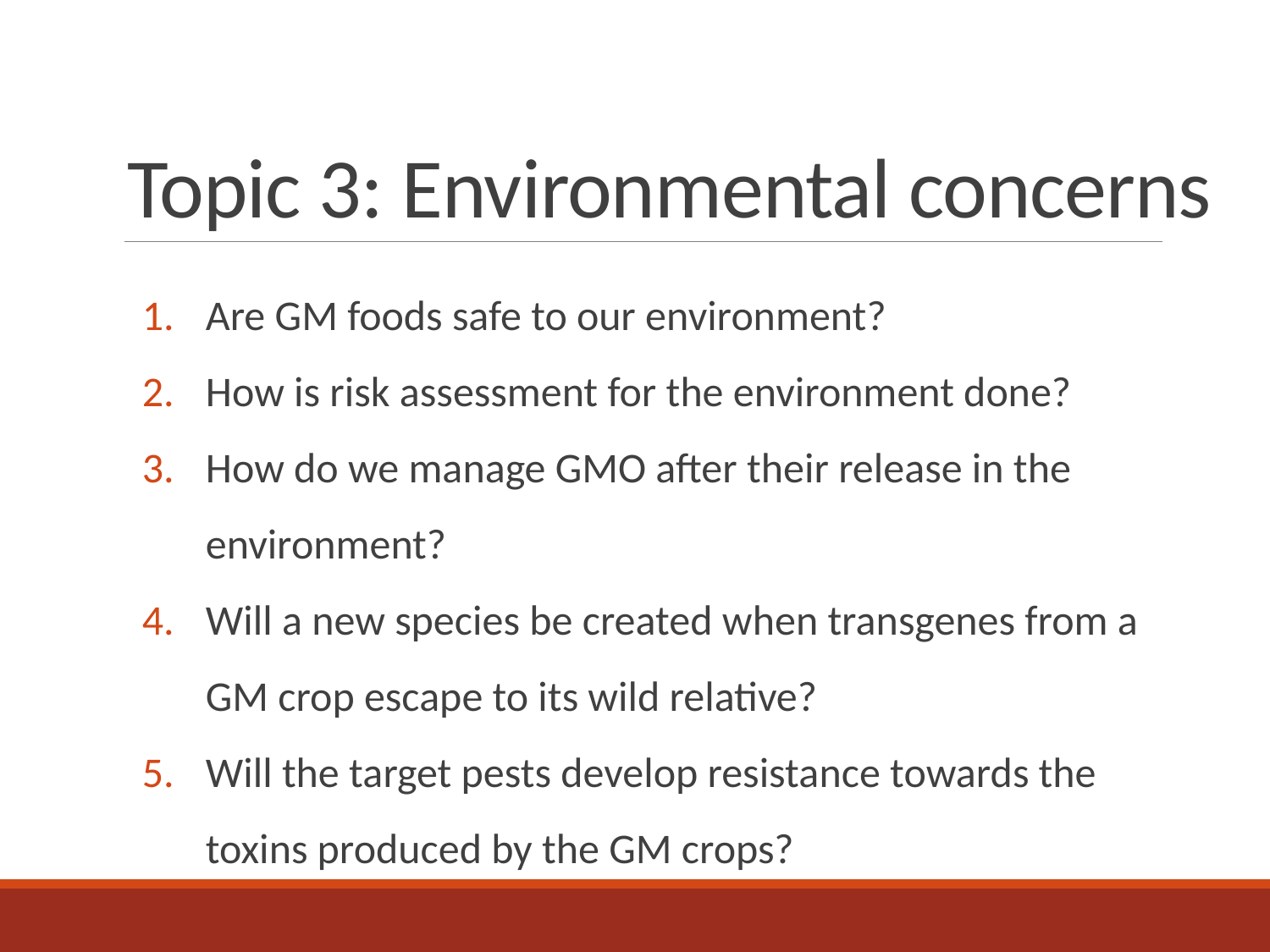

# Topic 3: Environmental concerns
Are GM foods safe to our environment?
How is risk assessment for the environment done?
How do we manage GMO after their release in the environment?
Will a new species be created when transgenes from a GM crop escape to its wild relative?
Will the target pests develop resistance towards the toxins produced by the GM crops?